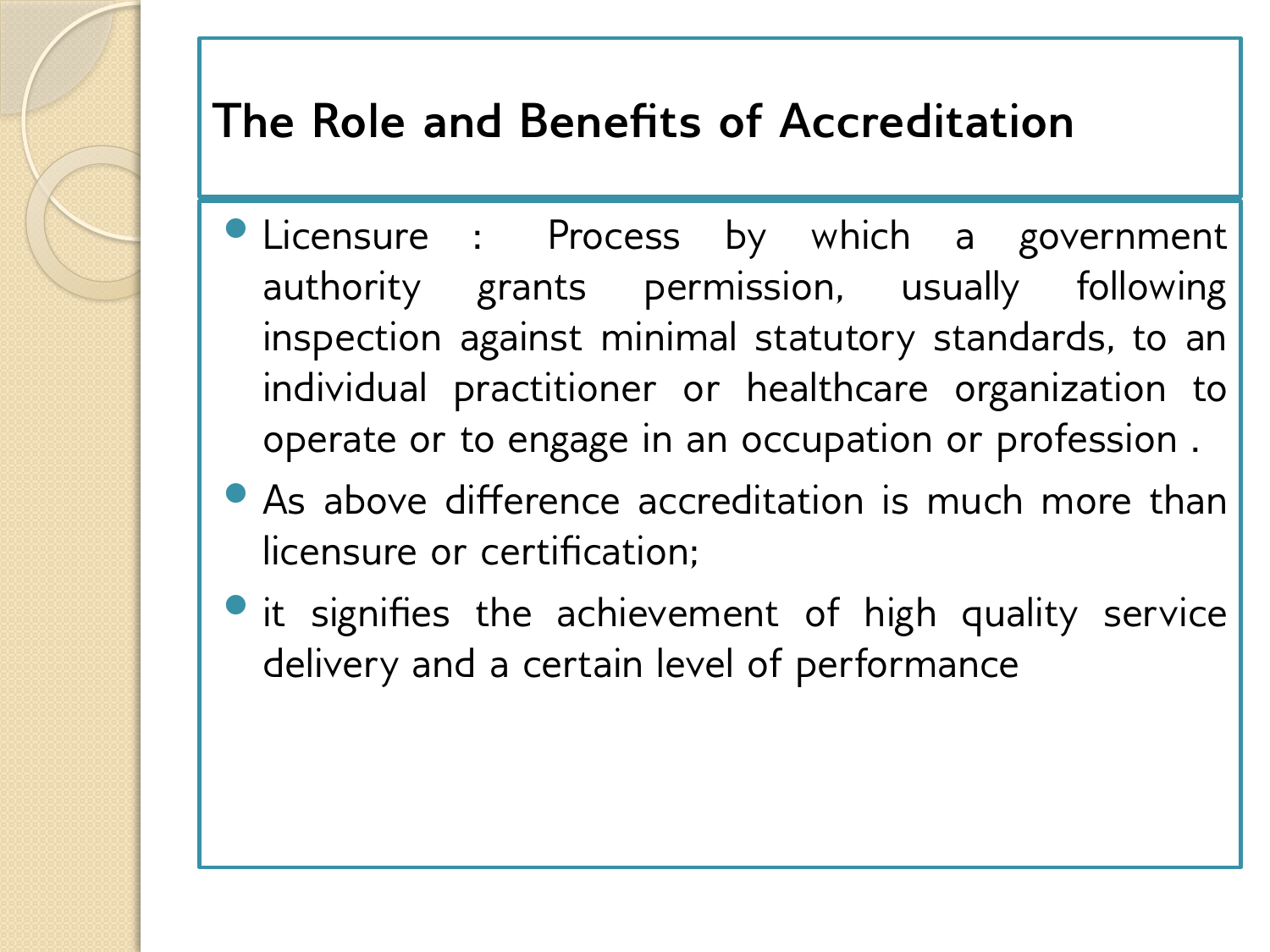

# The Role and Benefits of Accreditation
Licensure :	Process by which a government authority grants permission, usually following inspection against minimal statutory standards, to an individual practitioner or healthcare organization to operate or to engage in an occupation or profession .
As above difference accreditation is much more than licensure or certification;
it signifies the achievement of high quality service delivery and a certain level of performance